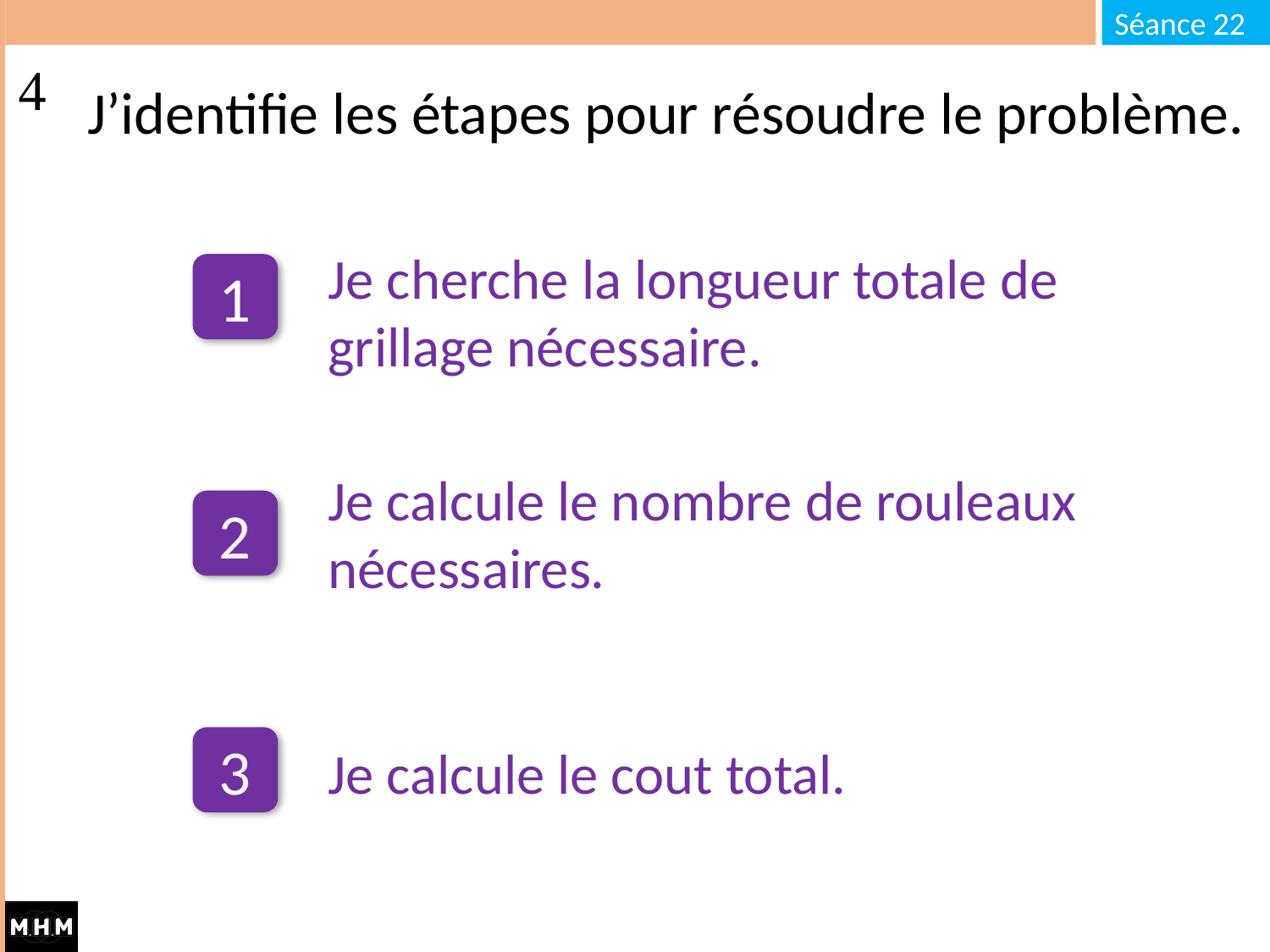

# J’identifie les étapes pour résoudre le problème.
Je cherche la longueur totale de grillage nécessaire.
1
Je calcule le nombre de rouleaux nécessaires.
2
3
Je calcule le cout total.